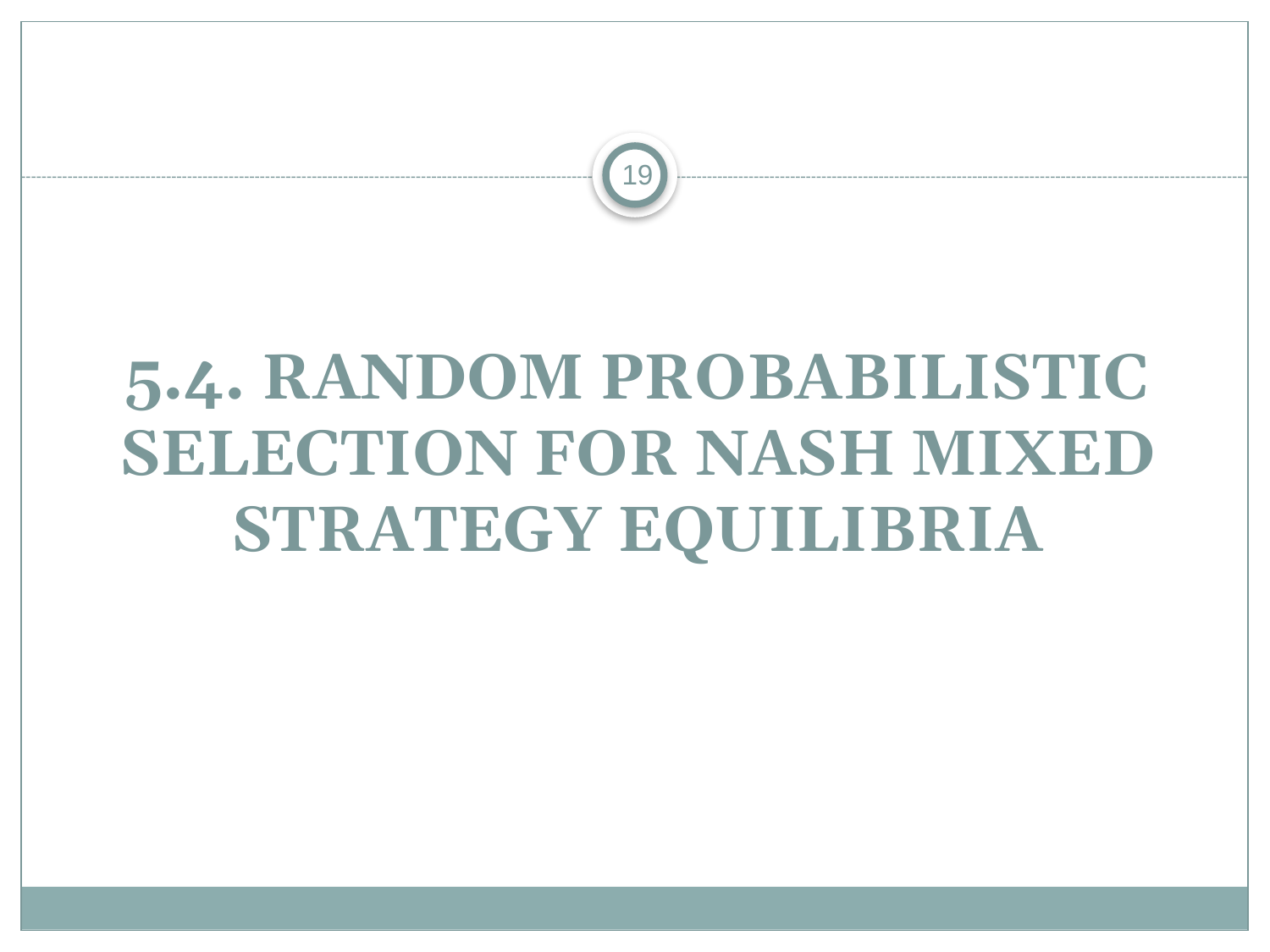

19
# 5.4. Random Probabilistic Selection for Nash Mixed Strategy Equilibria